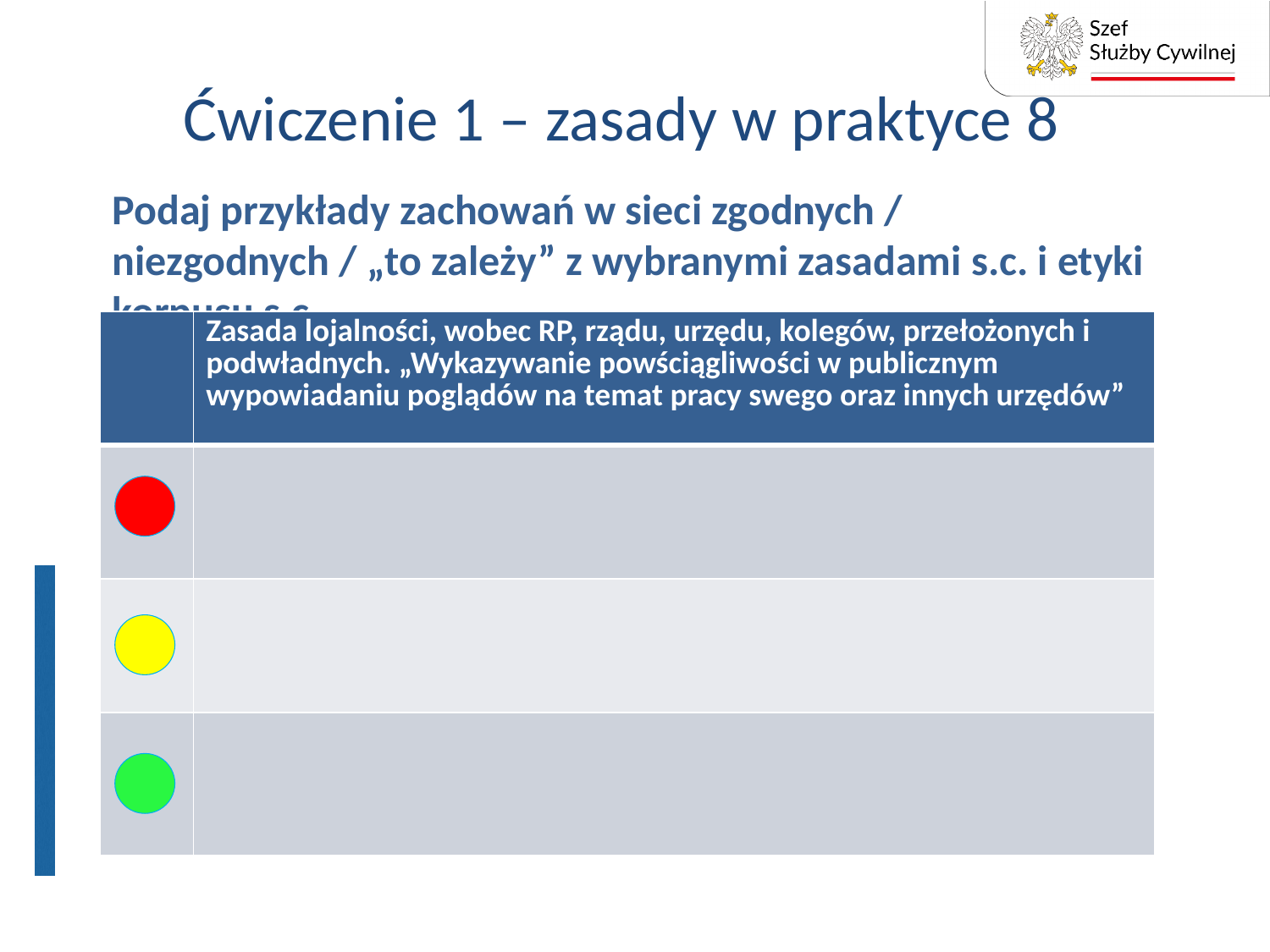

# Ćwiczenie 1 – zasady w praktyce 8
Podaj przykłady zachowań w sieci zgodnych / niezgodnych / „to zależy” z wybranymi zasadami s.c. i etyki korpusu s.c.
|  | Zasada lojalności, wobec RP, rządu, urzędu, kolegów, przełożonych i podwładnych. „Wykazywanie powściągliwości w publicznym wypowiadaniu poglądów na temat pracy swego oraz innych urzędów” |
| --- | --- |
|  |  |
|  |  |
|  |  |